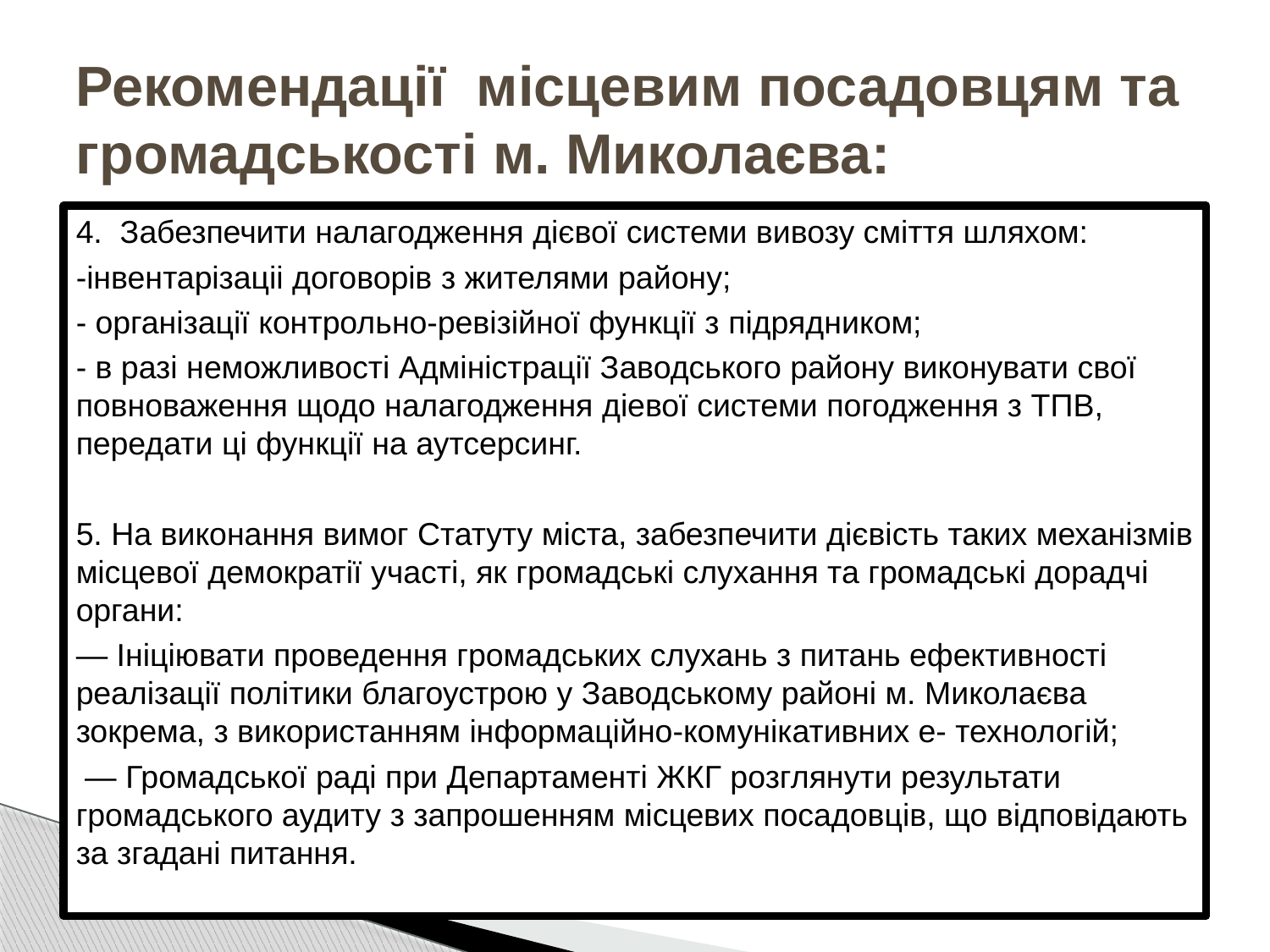

# Рекомендації  місцевим посадовцям та громадськості м. Миколаєва:
4.  Забезпечити налагодження дієвої системи вивозу сміття шляхом:
-інвентарізаціі договорів з жителями району;
- організації контрольно-ревізійної функції з підрядником;
- в разі неможливості Адміністрації Заводського району виконувати свої повноваження щодо налагодження діевої системи погодження з ТПВ, передати ці функції на аутсерсинг.

5. На виконання вимог Статуту міста, забезпечити дієвість таких механізмів місцевої демократії участі, як громадські слухання та громадські дорадчі органи:
— Ініціювати проведення громадських слухань з питань ефективності реалізації політики благоустрою у Заводському районі м. Миколаєва зокрема, з використанням інформаційно-комунікативних е- технологій;
 — Громадської раді при Департаменті ЖКГ розглянути результати громадського аудиту з запрошенням місцевих посадовців, що відповідають за згадані питання.